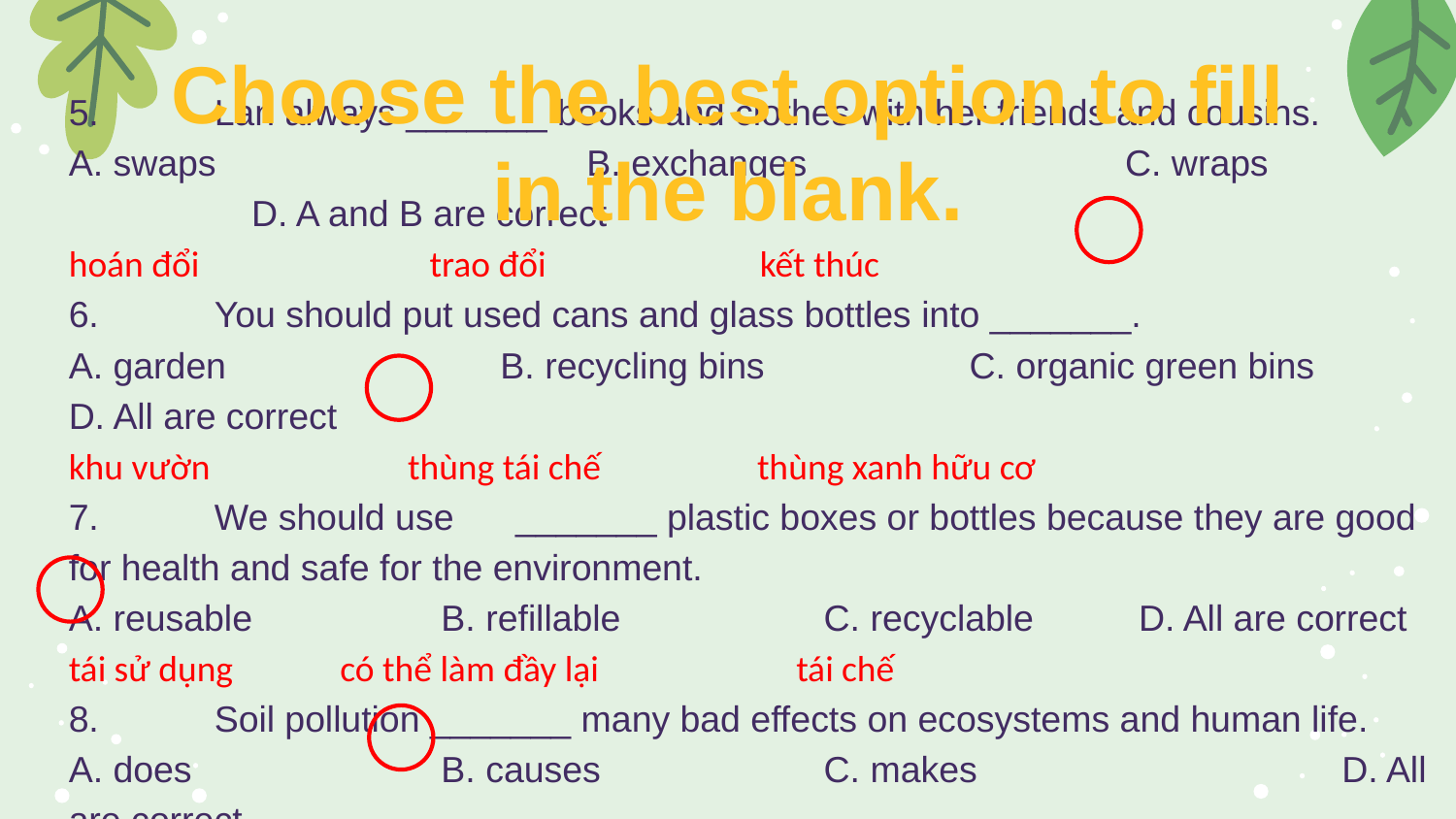

# Choose the best option to fill in the blank.

5.	Lan always _______ books and clothes with her friends and cousins.
A. swaps		        B. exchanges	                  C. wraps	                         D. A and B are correct
hoán đổi                            trao đổi                          kết thúc
6.	You should put used cans and glass bottles into _______.
A. garden                           B. recycling bins	                 C. organic green bins	     D. All are correct
khu vườn                        thùng tái chế                   thùng xanh hữu cơ
7.	We should use	 _______ plastic boxes or bottles because they are good for health and safe for the environment.
A. reusable	        B. refillable	                 C. recyclable	     D. All are correct
tái sử dụng             có thể làm đầy lại                        tái chế
8.	Soil pollution _______ many bad effects on ecosystems and human life.
A. does		        B. causes	                 C. makes	                         D. All are correct
   làm                                  gây                                     làm